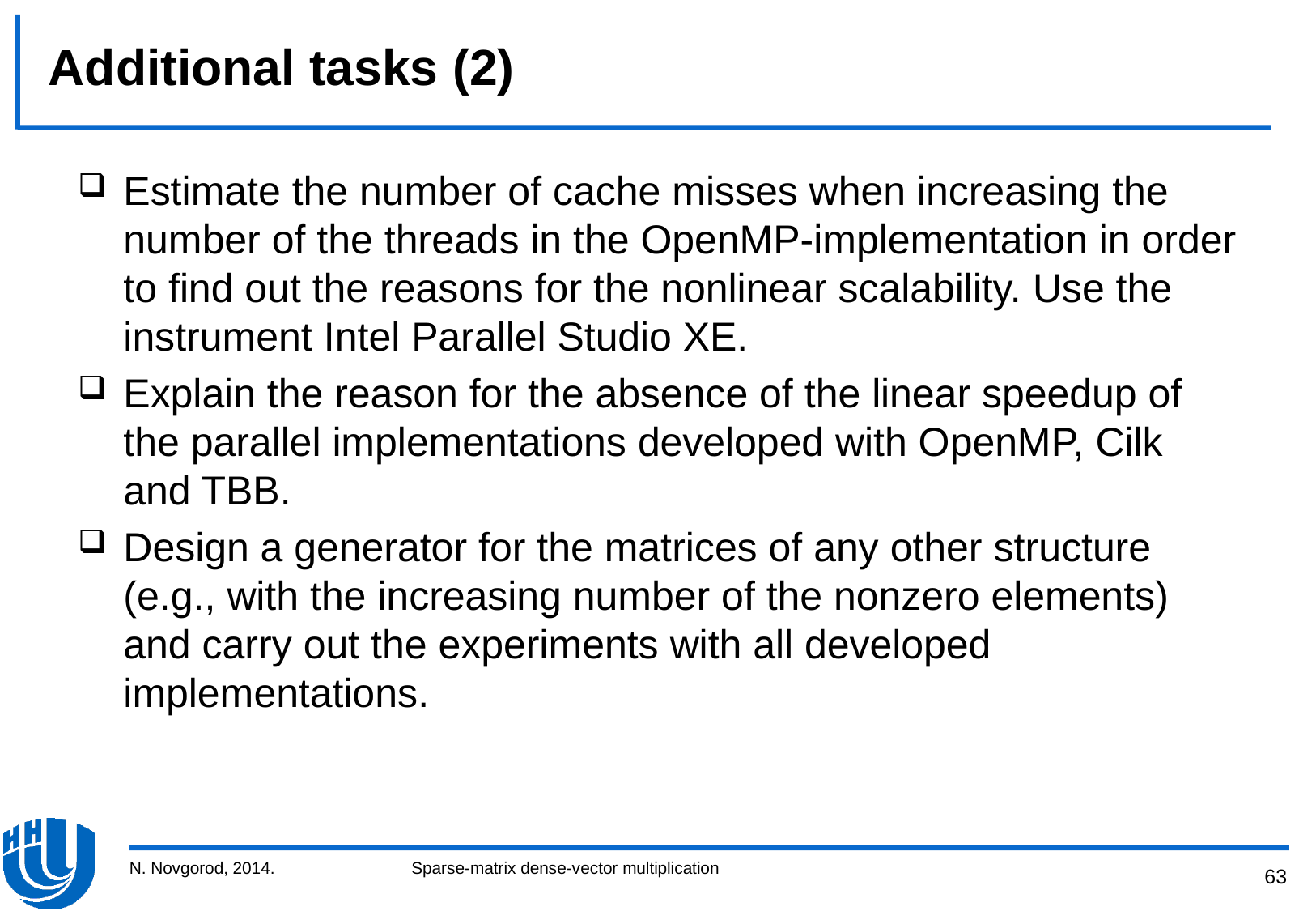

# Additional tasks (2)
Estimate the number of cache misses when increasing the number of the threads in the OpenMP-implementation in order to find out the reasons for the nonlinear scalability. Use the instrument Intel Parallel Studio XE.
Explain the reason for the absence of the linear speedup of the parallel implementations developed with OpenMP, Cilk and TBB.
Design a generator for the matrices of any other structure (e.g., with the increasing number of the nonzero elements) and carry out the experiments with all developed implementations.

N. Novgorod, 2014.
Sparse-matrix dense-vector multiplication